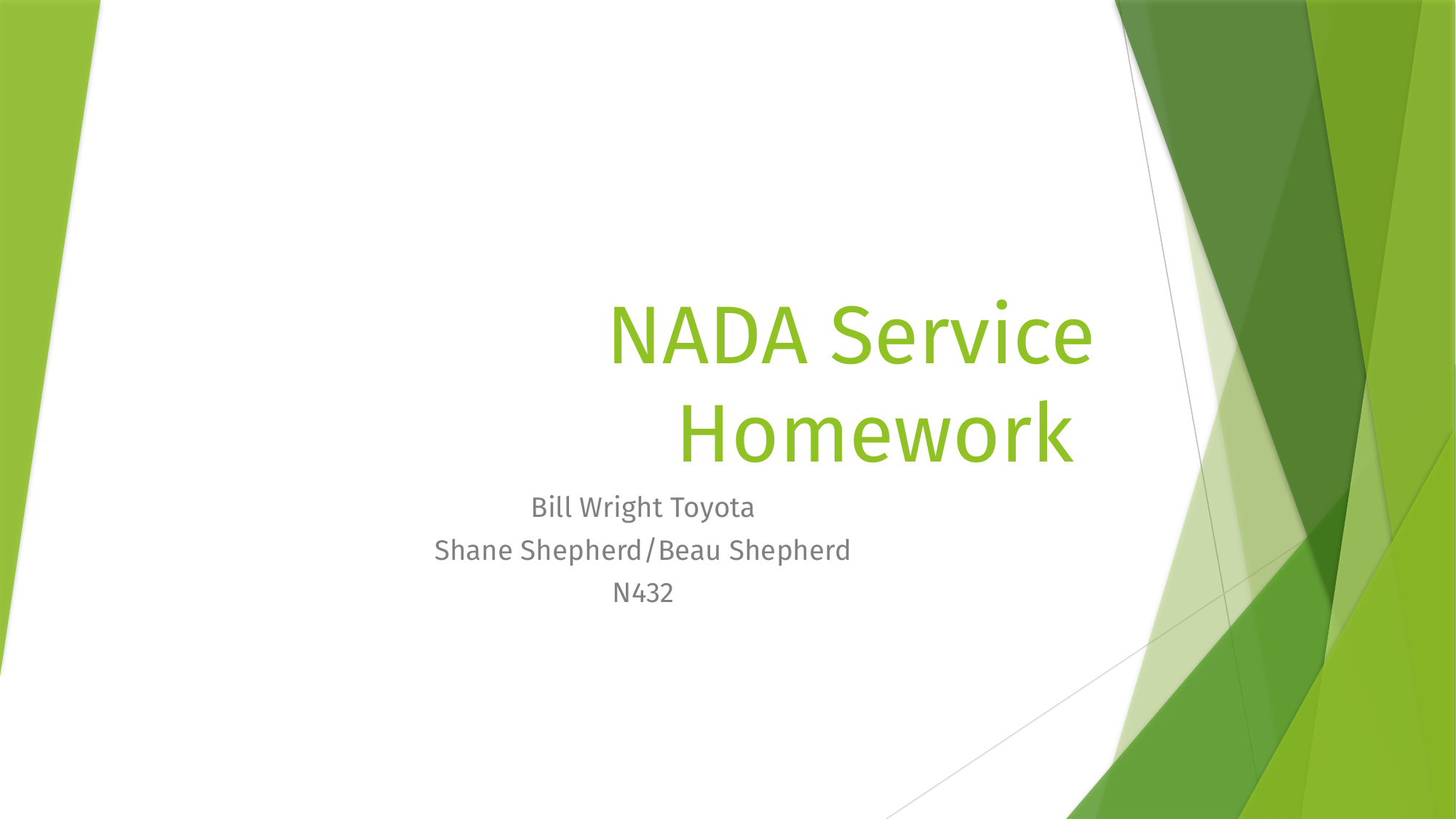

# NADA Service Homework
Bill Wright Toyota
Shane Shepherd/Beau Shepherd
N432